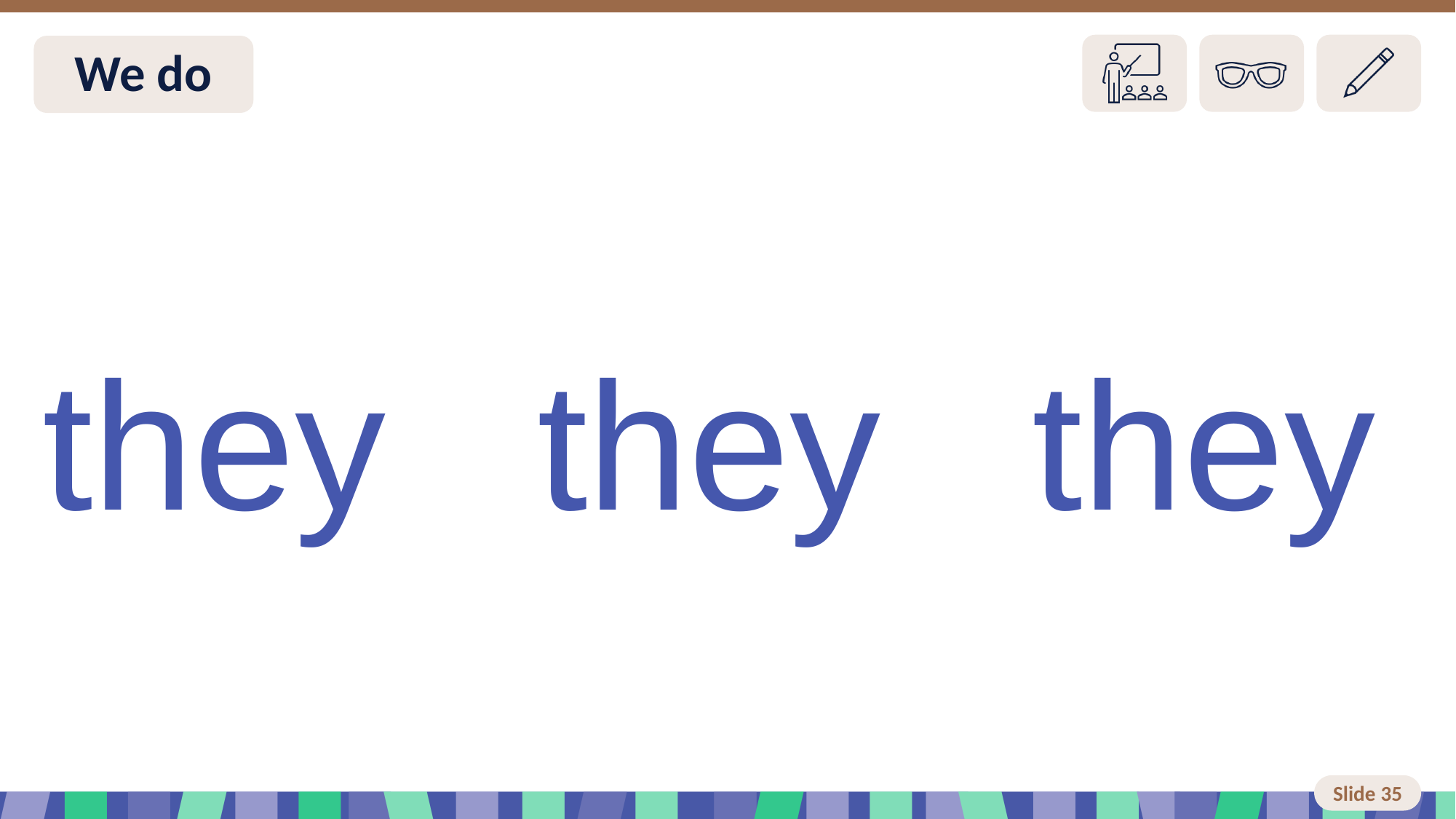

# Slide 35 We do
they   they   they